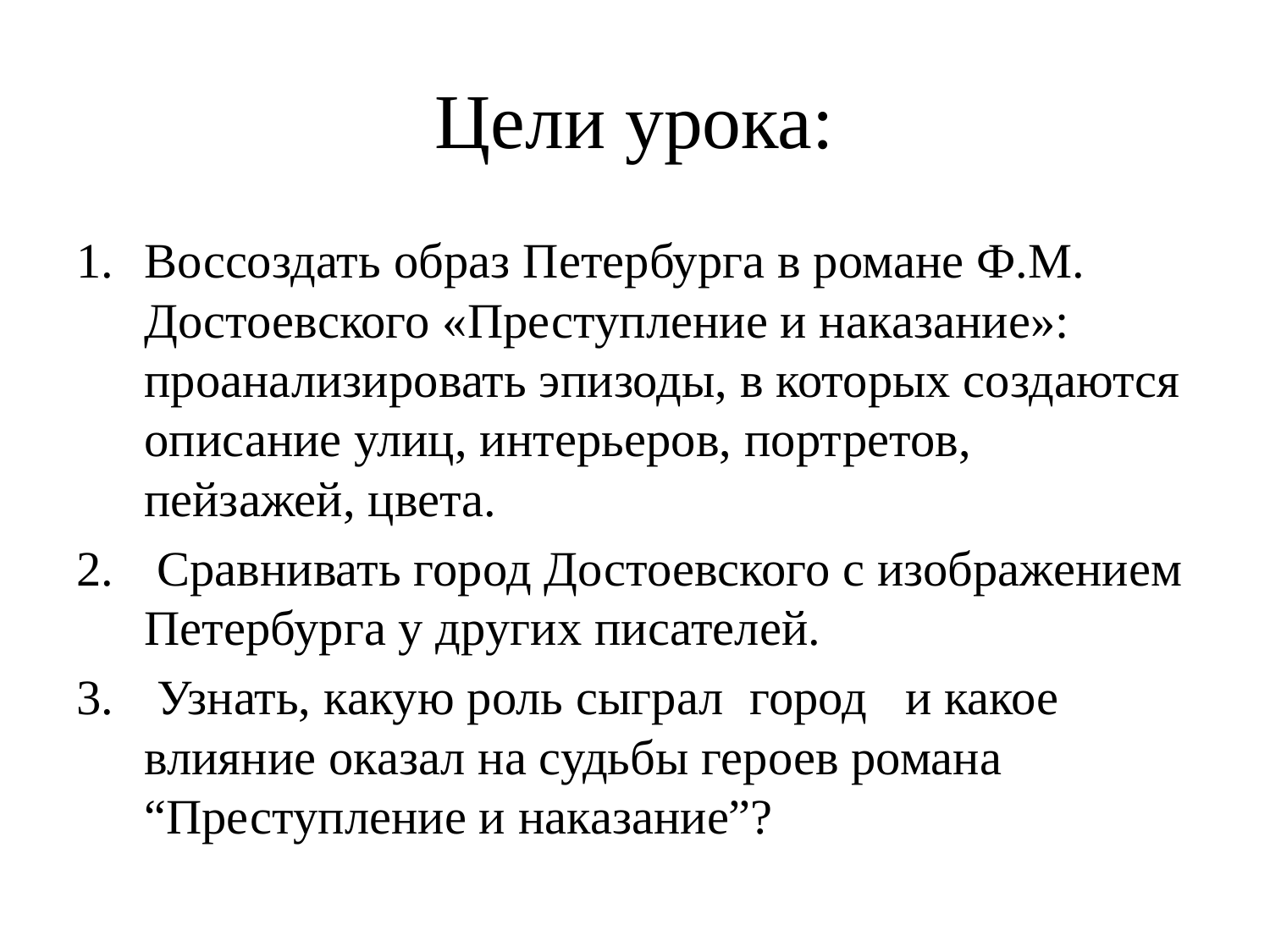

# Цели урока:
Воссоздать образ Петербурга в романе Ф.М. Достоевского «Преступление и наказание»: проанализировать эпизоды, в которых создаются описание улиц, интерьеров, портретов, пейзажей, цвета.
 Сравнивать город Достоевского с изображением Петербурга у других писателей.
 Узнать, какую роль сыграл  город   и какое влияние оказал на судьбы героев романа “Преступление и наказание”?